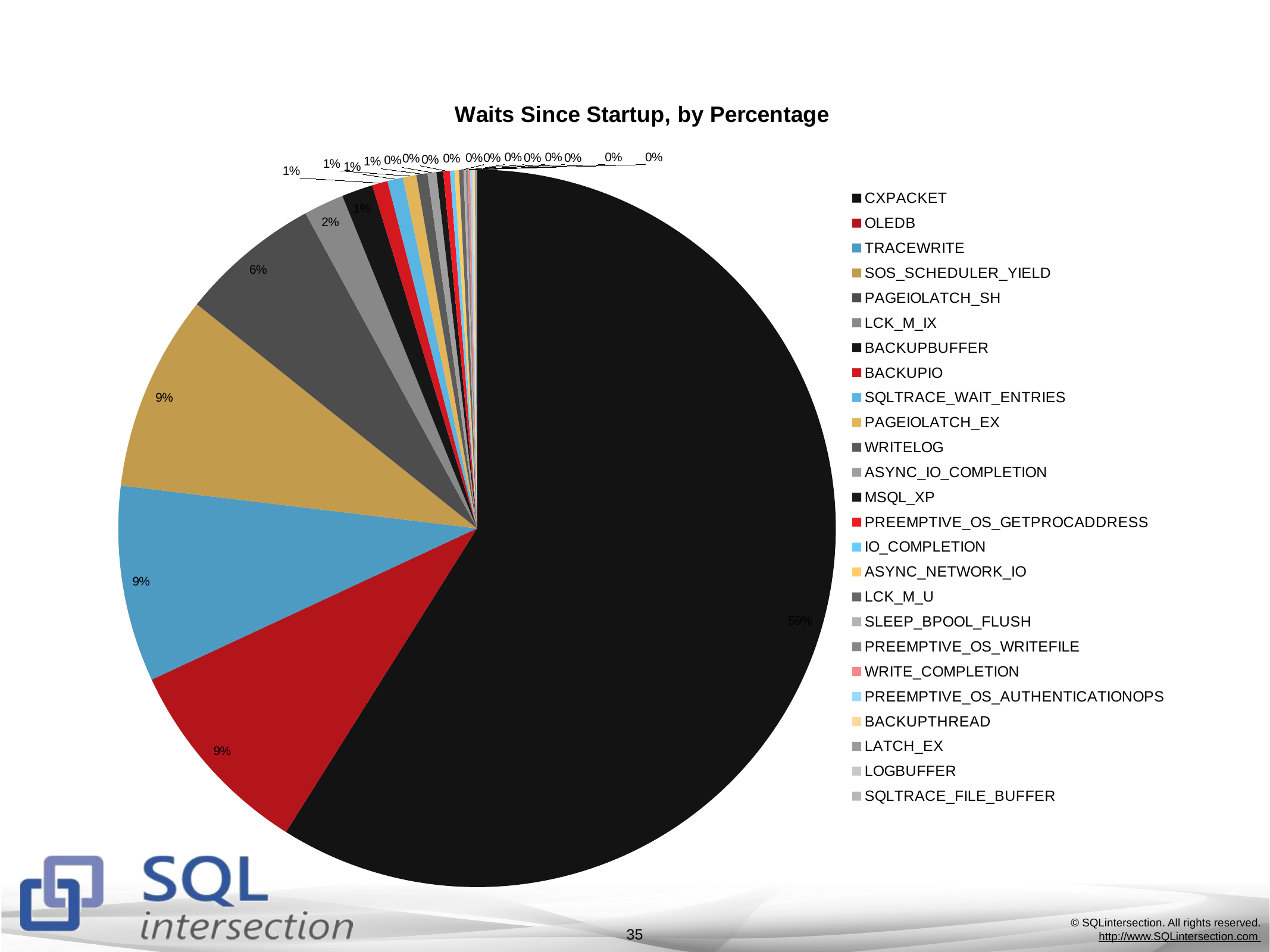

### Chart: Waits Since Startup, by Percentage

| Category |  |
|---|---|
| CXPACKET | 58.7 |
| OLEDB | 9.1 |
| TRACEWRITE | 8.8 |
| SOS_SCHEDULER_YIELD | 8.8 |
| PAGEIOLATCH_SH | 6.3 |
| LCK_M_IX | 1.8 |
| BACKUPBUFFER | 1.4 |
| BACKUPIO | 0.7 |
| SQLTRACE_WAIT_ENTRIES | 0.7 |
| PAGEIOLATCH_EX | 0.6 |
| WRITELOG | 0.5 |
| ASYNC_IO_COMPLETION | 0.4 |
| MSQL_XP | 0.3 |
| PREEMPTIVE_OS_GETPROCADDRESS | 0.3 |
| IO_COMPLETION | 0.2 |
| ASYNC_NETWORK_IO | 0.2 |
| LCK_M_U | 0.2 |
| SLEEP_BPOOL_FLUSH | 0.1 |
| PREEMPTIVE_OS_WRITEFILE | 0.1 |
| WRITE_COMPLETION | 0.1 |
| PREEMPTIVE_OS_AUTHENTICATIONOPS | 0.1 |
| BACKUPTHREAD | 0.1 |
| LATCH_EX | 0.1 |
| LOGBUFFER | 0.0 |
| SQLTRACE_FILE_BUFFER | 0.0 |